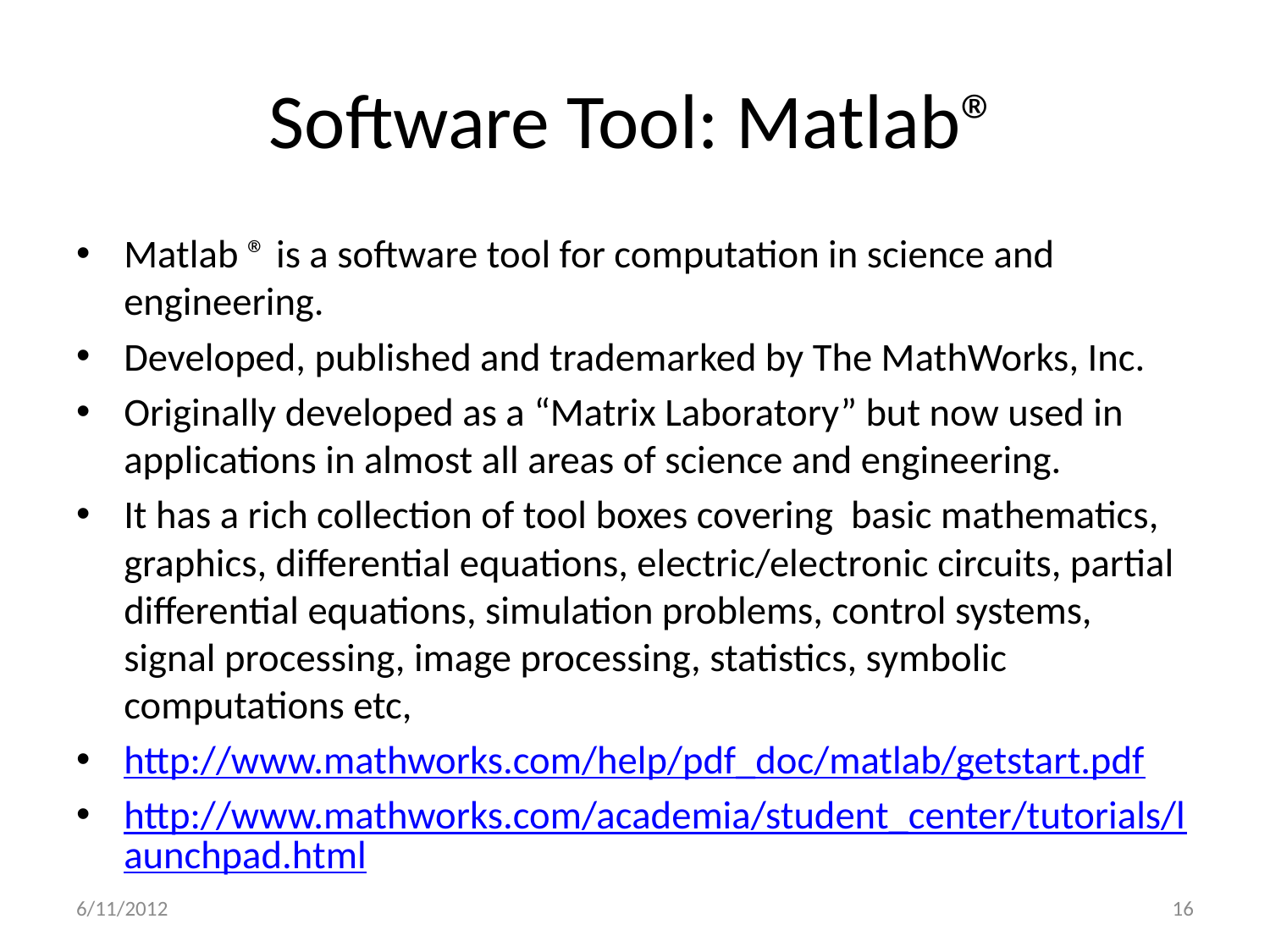

# Software Tool: Matlab®
Matlab ® is a software tool for computation in science and engineering.
Developed, published and trademarked by The MathWorks, Inc.
Originally developed as a “Matrix Laboratory” but now used in applications in almost all areas of science and engineering.
It has a rich collection of tool boxes covering  basic mathematics, graphics, differential equations, electric/electronic circuits, partial differential equations, simulation problems, control systems, signal processing, image processing, statistics, symbolic computations etc,
http://www.mathworks.com/help/pdf_doc/matlab/getstart.pdf
http://www.mathworks.com/academia/student_center/tutorials/launchpad.html

6/11/2012

16